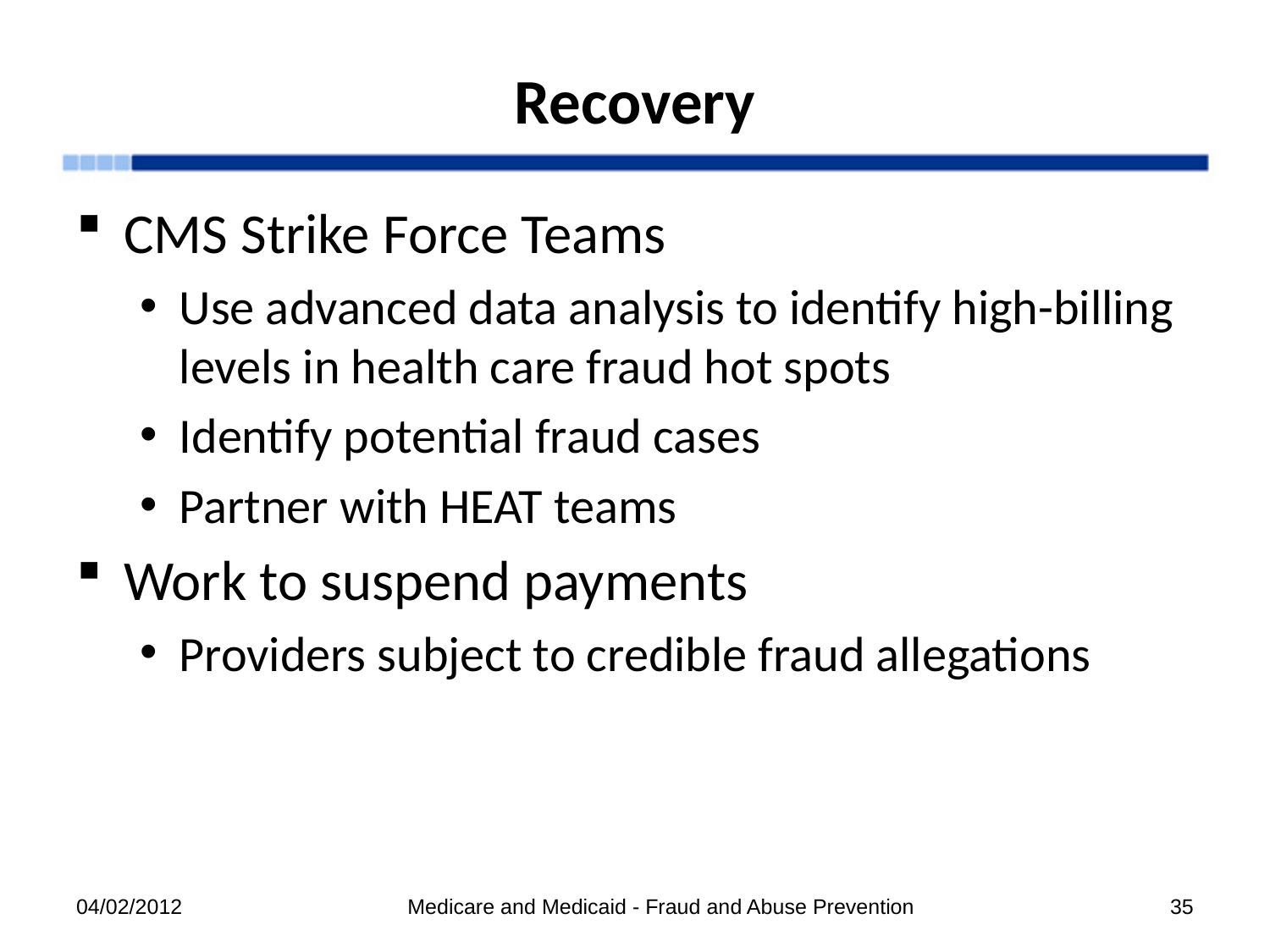

# Recovery
CMS Strike Force Teams
Use advanced data analysis to identify high-billing levels in health care fraud hot spots
Identify potential fraud cases
Partner with HEAT teams
Work to suspend payments
Providers subject to credible fraud allegations

04/02/2012
Medicare and Medicaid - Fraud and Abuse Prevention
35